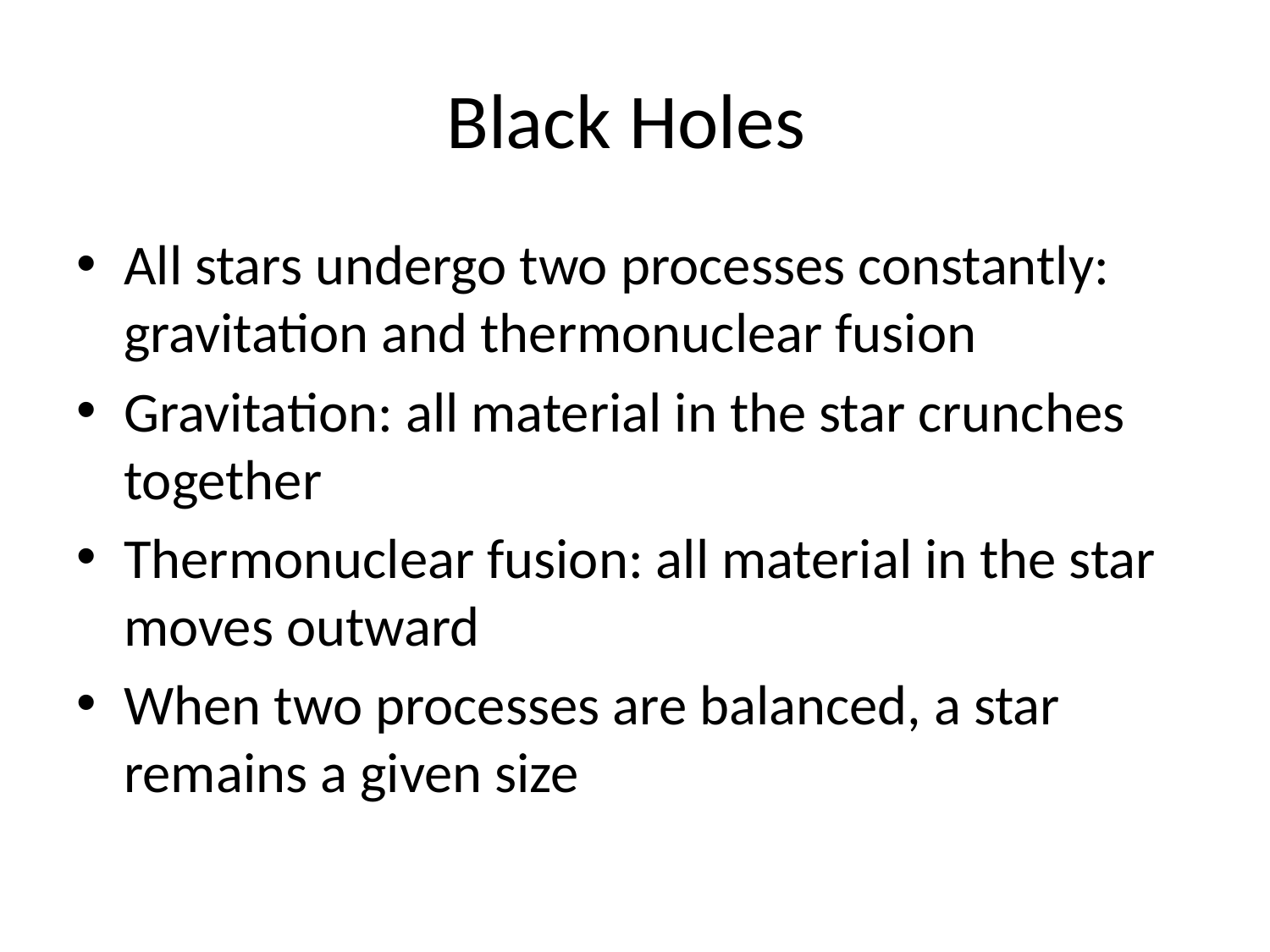

# Black Holes
All stars undergo two processes constantly: gravitation and thermonuclear fusion
Gravitation: all material in the star crunches together
Thermonuclear fusion: all material in the star moves outward
When two processes are balanced, a star remains a given size